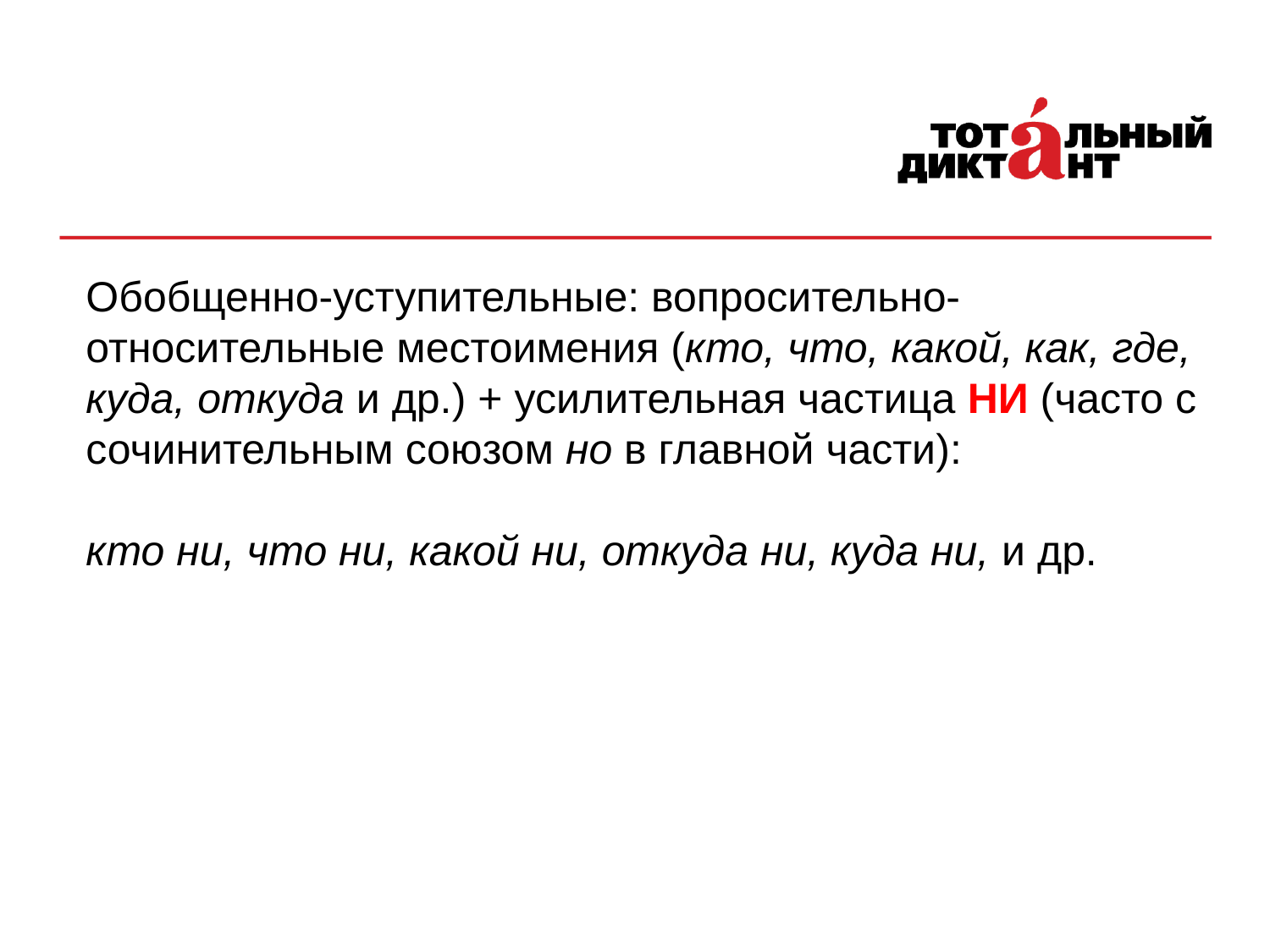

Обобщенно-уступительные: вопросительно-относительные местоимения (кто, что, какой, как, где, куда, откуда и др.) + усилительная частица НИ (часто с сочинительным союзом но в главной части):

кто ни, что ни, какой ни, откуда ни, куда ни, и др.